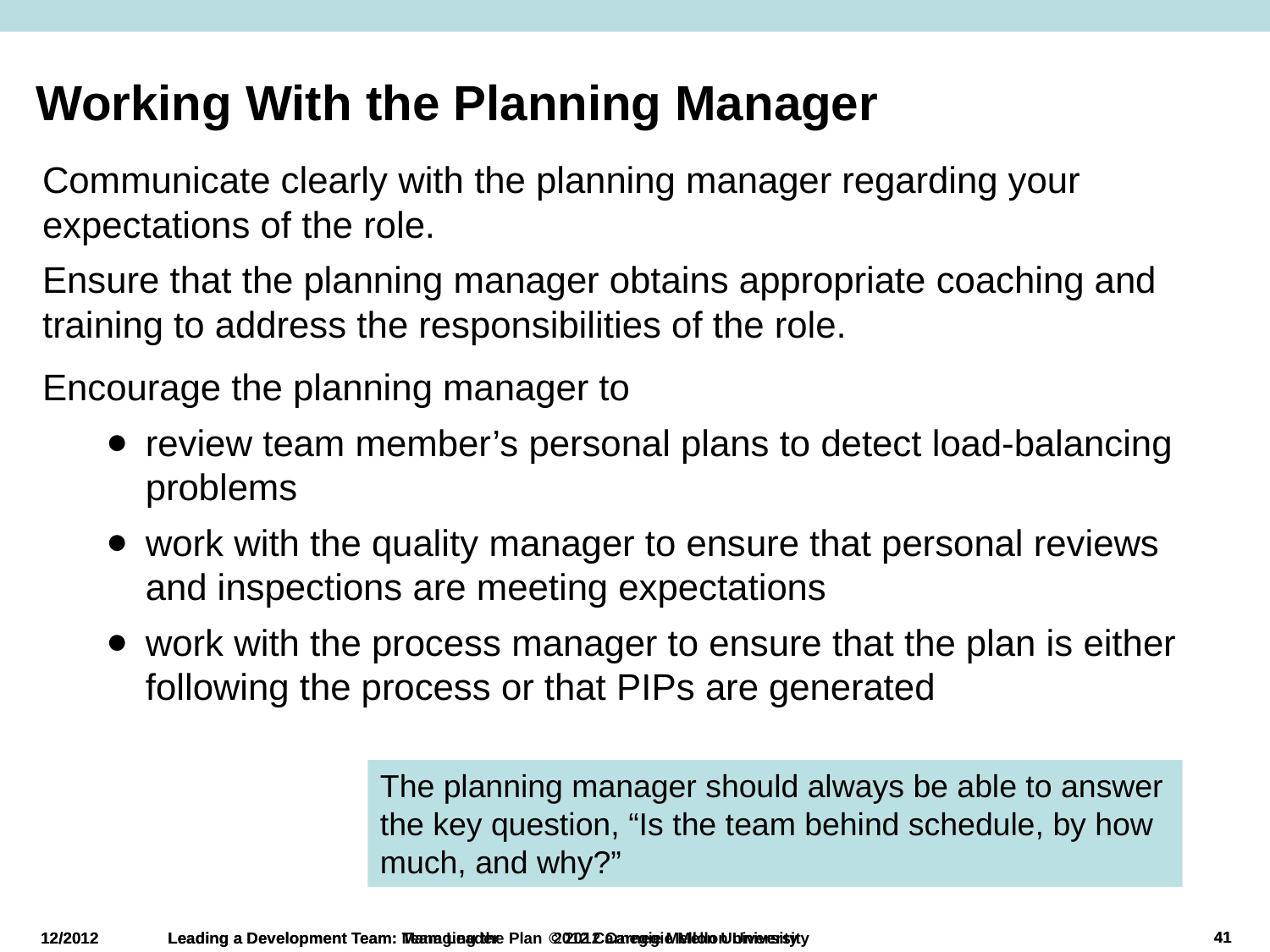

# Working With the Planning Manager
Communicate clearly with the planning manager regarding your expectations of the role.
Ensure that the planning manager obtains appropriate coaching and training to address the responsibilities of the role.
Encourage the planning manager to
review team member’s personal plans to detect load-balancing problems
work with the quality manager to ensure that personal reviews and inspections are meeting expectations
work with the process manager to ensure that the plan is either following the process or that PIPs are generated
The planning manager should always be able to answer the key question, “Is the team behind schedule, by how much, and why?”